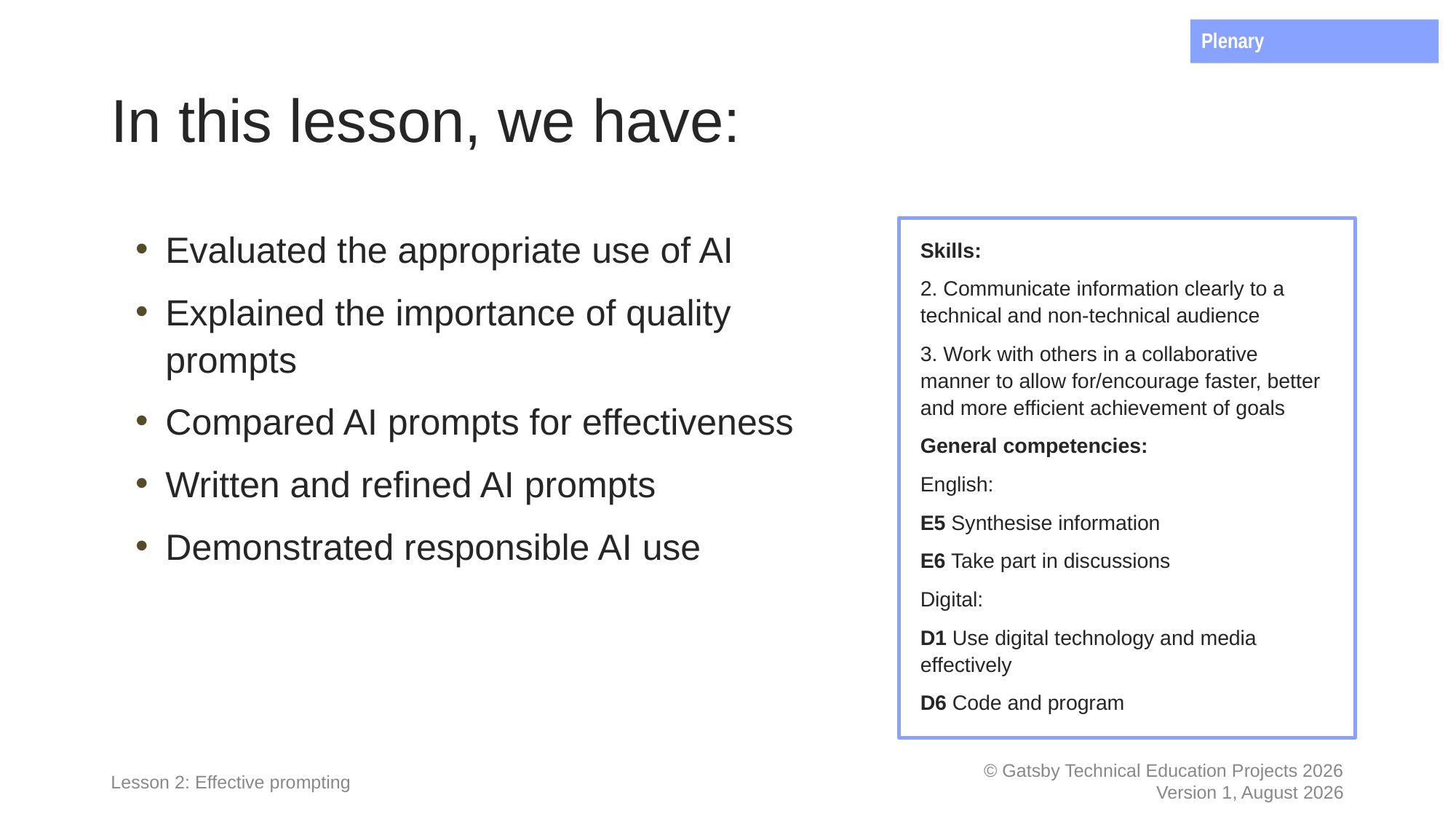

Plenary
# In this lesson, we have:
Evaluated the appropriate use of AI
Explained the importance of quality prompts
Compared AI prompts for effectiveness
Written and refined AI prompts
Demonstrated responsible AI use
Skills:
2. Communicate information clearly to a technical and non-technical audience
3. Work with others in a collaborative manner to allow for/encourage faster, better and more efficient achievement of goals
General competencies:
English:
E5 Synthesise information
E6 Take part in discussions
Digital:
D1 Use digital technology and media effectively
D6 Code and program
Lesson 2: Effective prompting